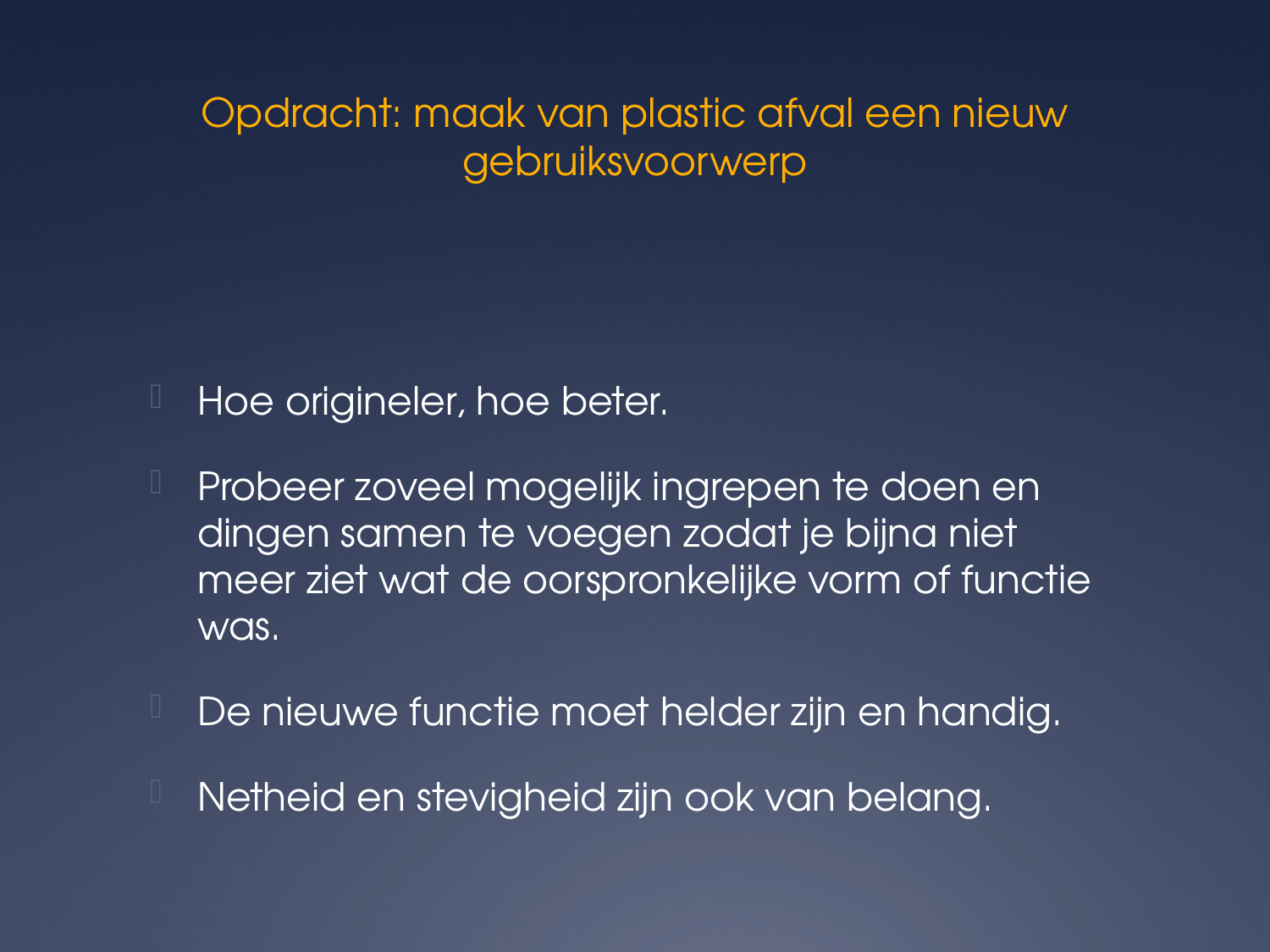

# Opdracht: maak van plastic afval een nieuw gebruiksvoorwerp
Hoe origineler, hoe beter.
Probeer zoveel mogelijk ingrepen te doen en  dingen samen te voegen zodat je bijna niet meer ziet wat de oorspronkelijke vorm of functie was.
De nieuwe functie moet helder zijn en handig.
Netheid en stevigheid zijn ook van belang.